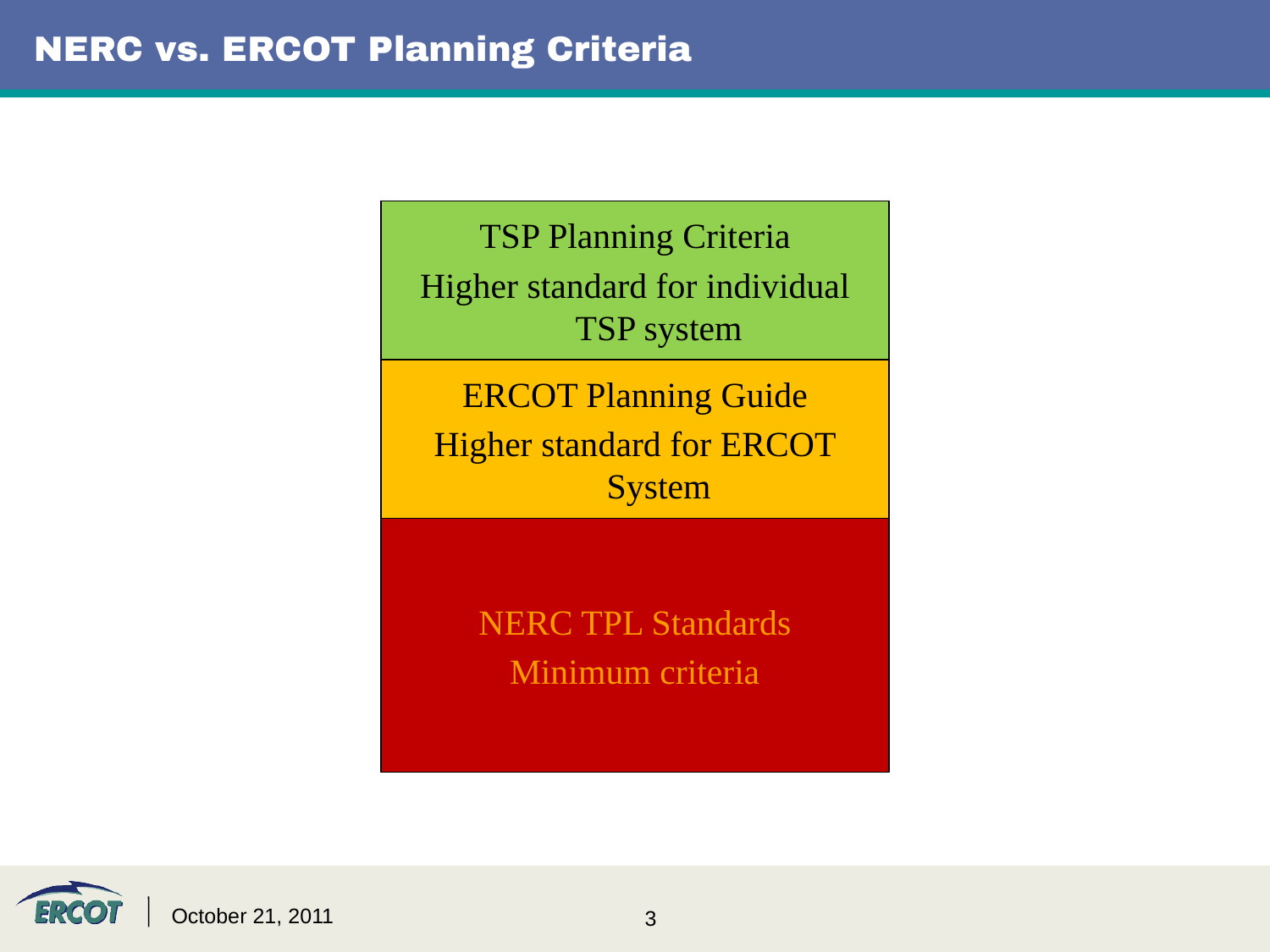

# NERC vs. ERCOT Planning Criteria
TSP Planning Criteria
Higher standard for individual TSP system
ERCOT Planning Guide
Higher standard for ERCOT System
NERC TPL Standards
Minimum criteria
October 21, 2011